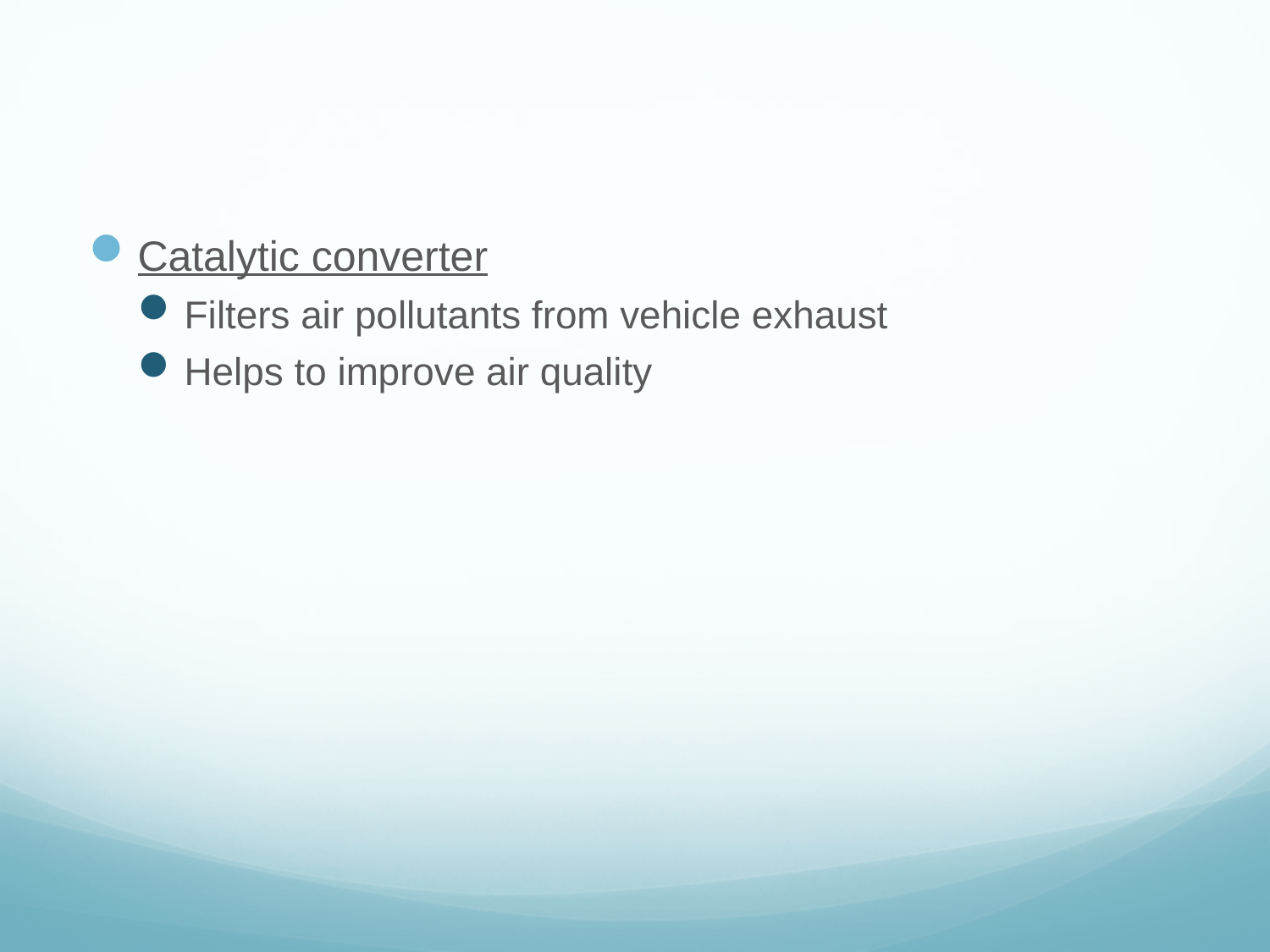

#
Catalytic converter
Filters air pollutants from vehicle exhaust
Helps to improve air quality